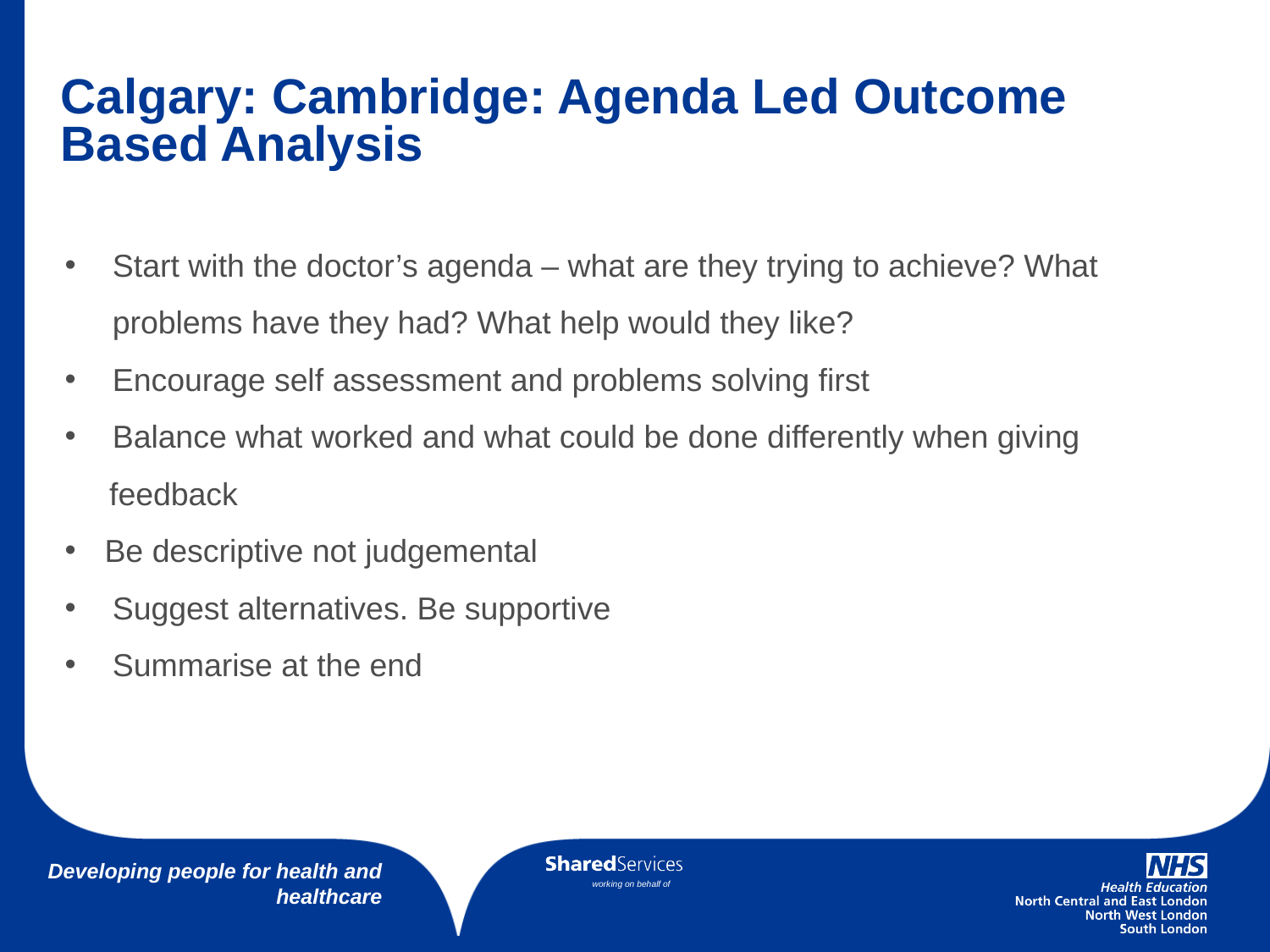

# Calgary: Cambridge: Agenda Led Outcome Based Analysis
Start with the doctor’s agenda – what are they trying to achieve? What problems have they had? What help would they like?
Encourage self assessment and problems solving first
Balance what worked and what could be done differently when giving
     feedback
Be descriptive not judgemental
Suggest alternatives. Be supportive
Summarise at the end